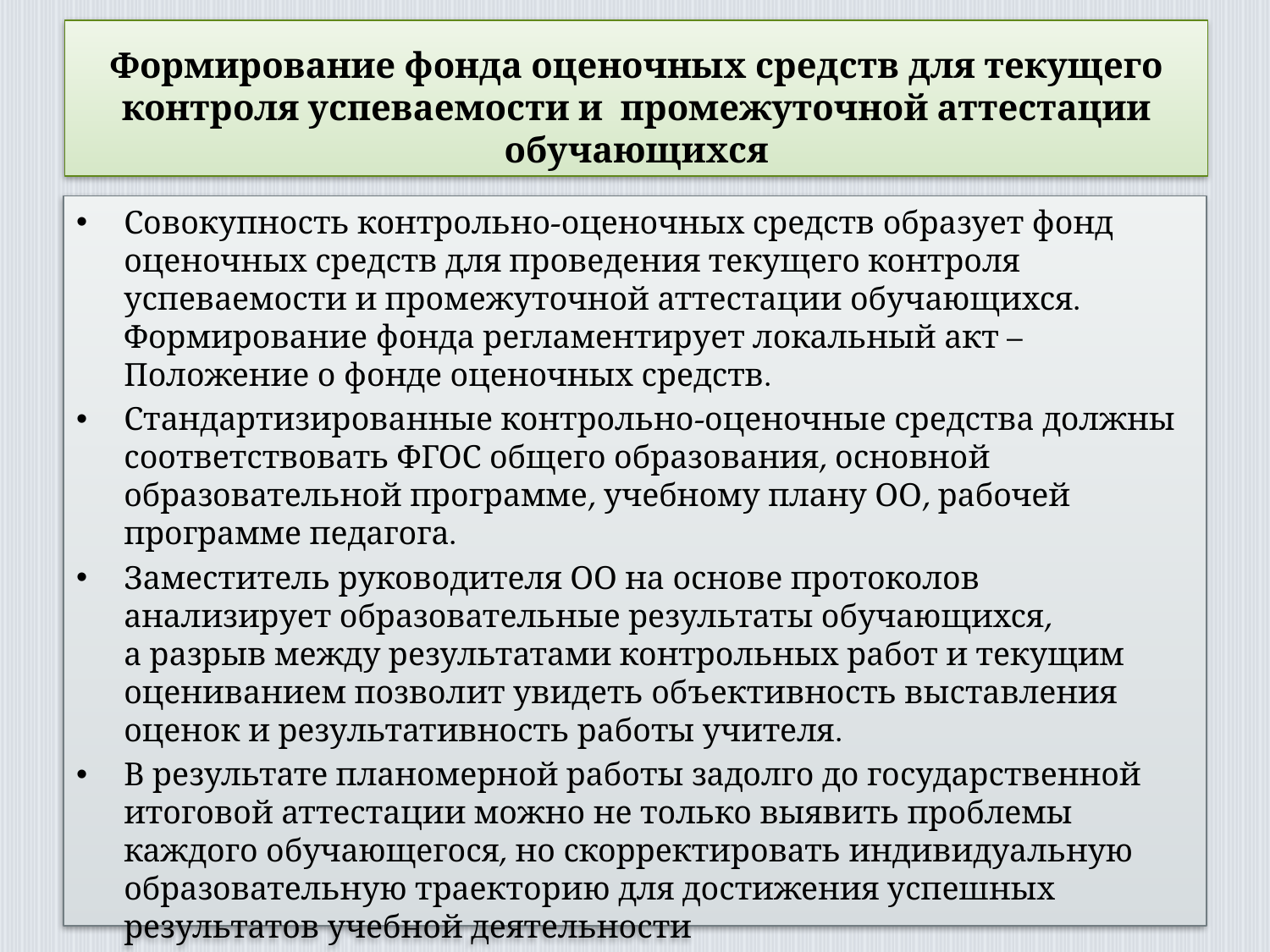

# Формирование фонда оценочных средств для текущего контроля успеваемости и  промежуточной аттестации обучающихся
Совокупность контрольно-оценочных средств образует фонд оценочных средств для проведения текущего контроля успеваемости и промежуточной аттестации обучающихся. Формирование фонда регламентирует локальный акт – Положение о фонде оценочных средств.
Стандартизированные контрольно-оценочные средства должны соответствовать ФГОС общего образования, основной образовательной программе, учебному плану ОО, рабочей программе педагога.
Заместитель руководителя ОО на основе протоколов анализирует образовательные результаты обучающихся, а разрыв между результатами контрольных работ и текущим оцениванием позволит увидеть объективность выставления оценок и результативность работы учителя.
В результате планомерной работы задолго до государственной итоговой аттестации можно не только выявить проблемы каждого обучающегося, но скорректировать индивидуальную образовательную траекторию для достижения успешных результатов учебной деятельности